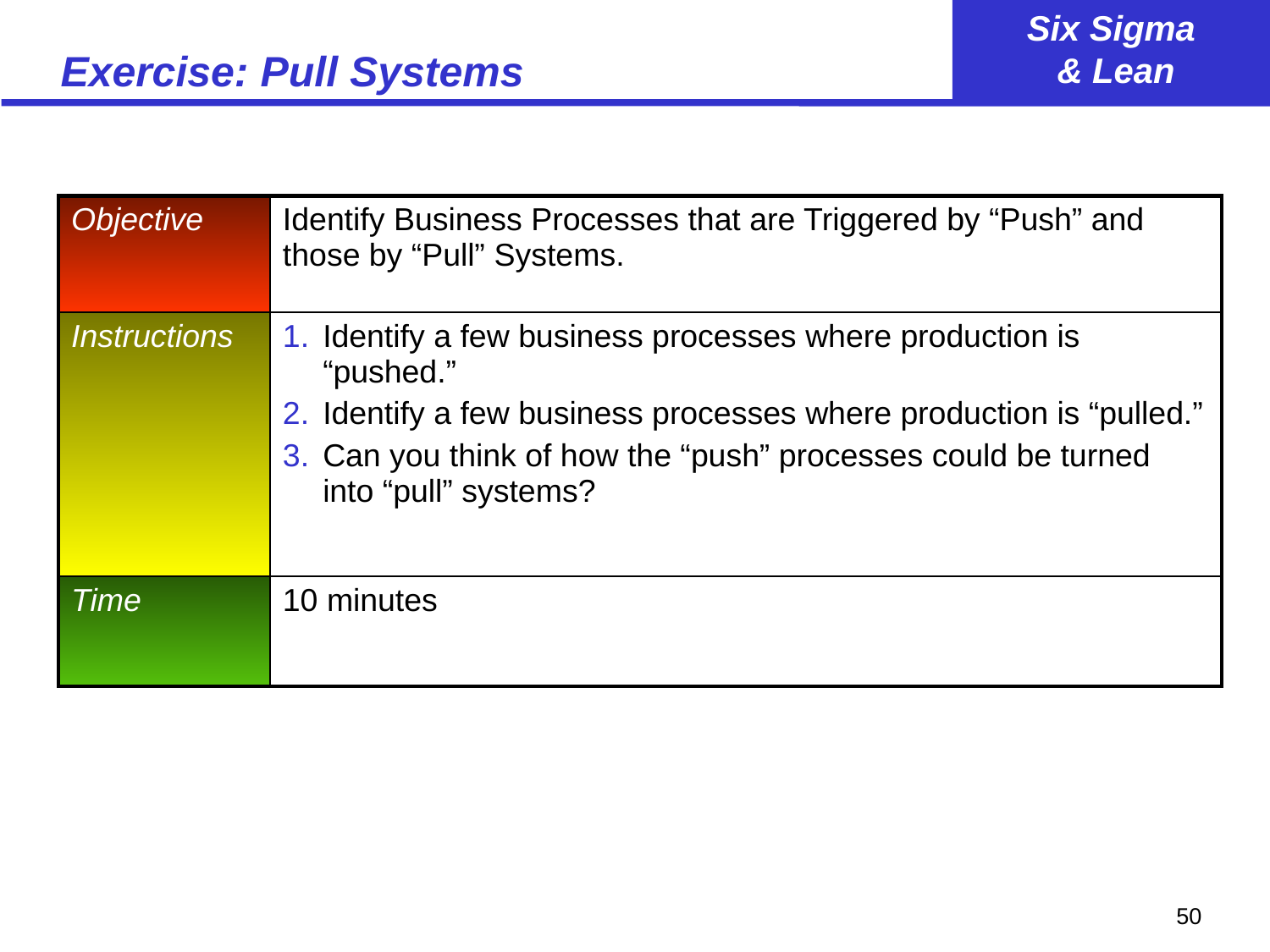

# Exercise: Pull Systems
| Objective | Identify Business Processes that are Triggered by “Push” and those by “Pull” Systems. |
| --- | --- |
| Instructions | Identify a few business processes where production is “pushed.” Identify a few business processes where production is “pulled.” Can you think of how the “push” processes could be turned into “pull” systems? |
| Time | 10 minutes |